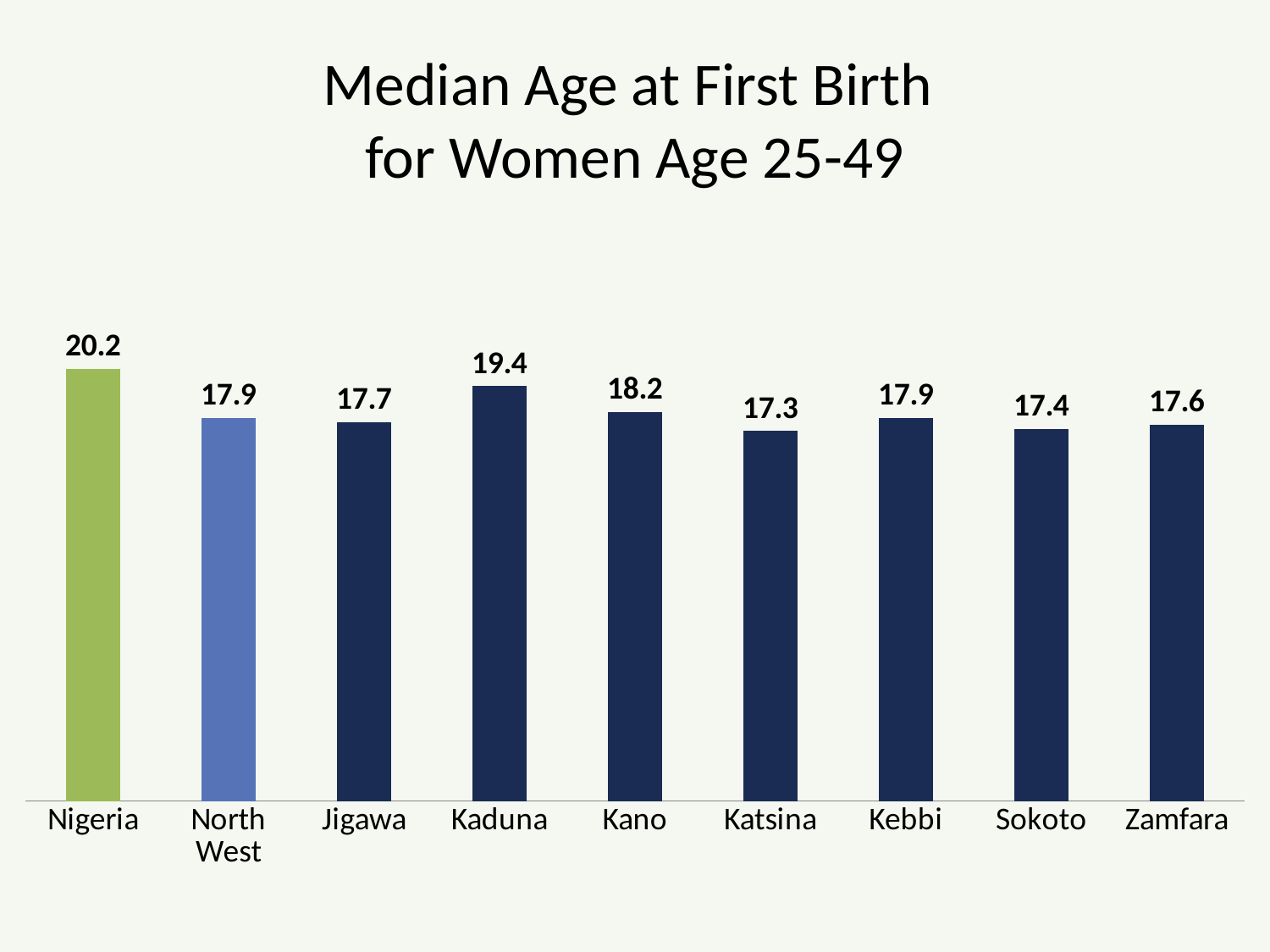

# Median Age at First Birth for Women Age 25-49

### Chart

| Category | Series 1 |
|---|---|
| Nigeria | 20.2 |
| North West | 17.9 |
| Jigawa | 17.7 |
| Kaduna | 19.4 |
| Kano | 18.2 |
| Katsina | 17.3 |
| Kebbi | 17.9 |
| Sokoto | 17.4 |
| Zamfara | 17.6 |